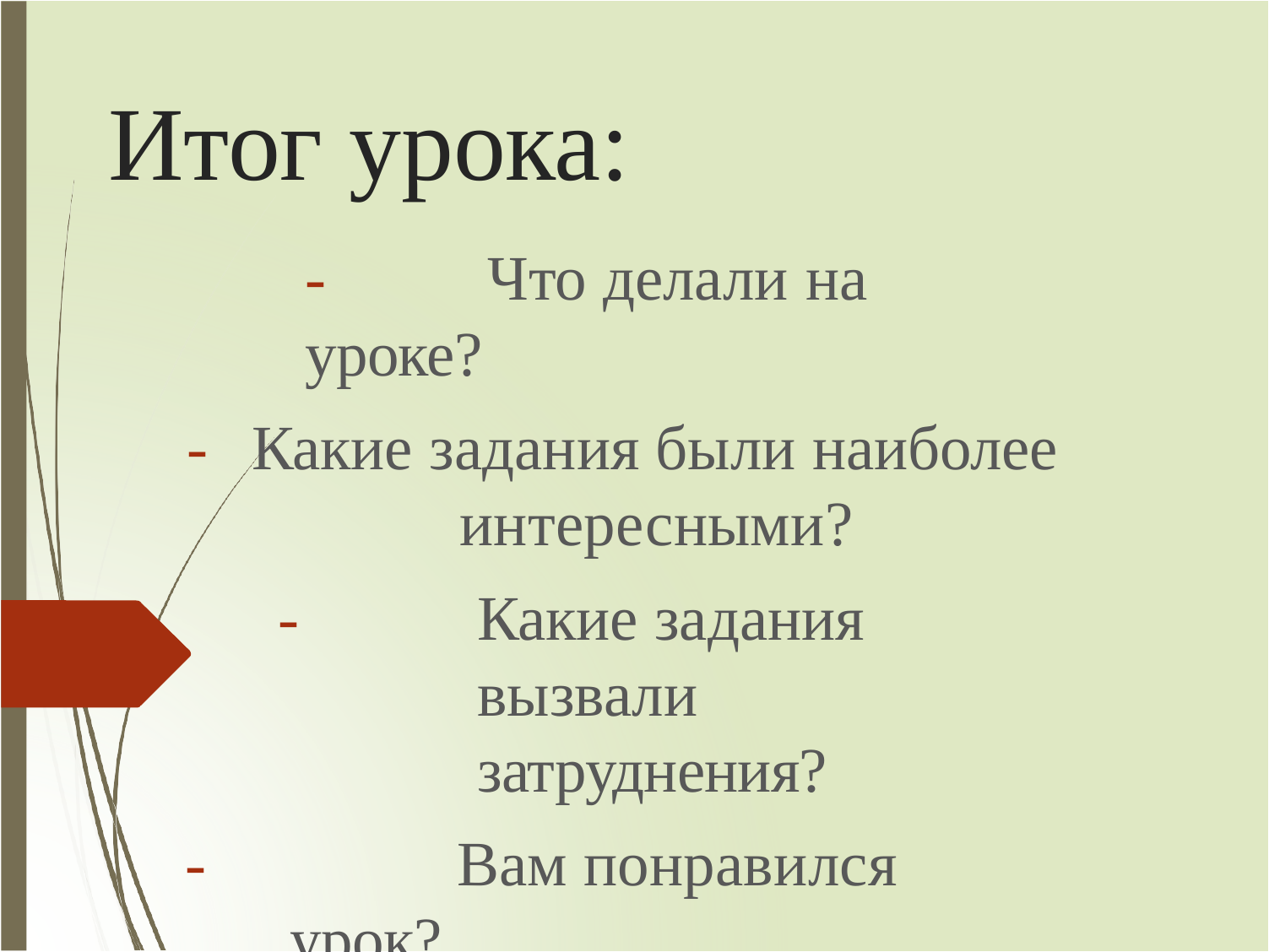

# Итог урока:
-	Что делали на уроке?
-	Какие задания были наиболее
интересными?
-	Какие задания вызвали  затруднения?
-	Вам понравился урок?